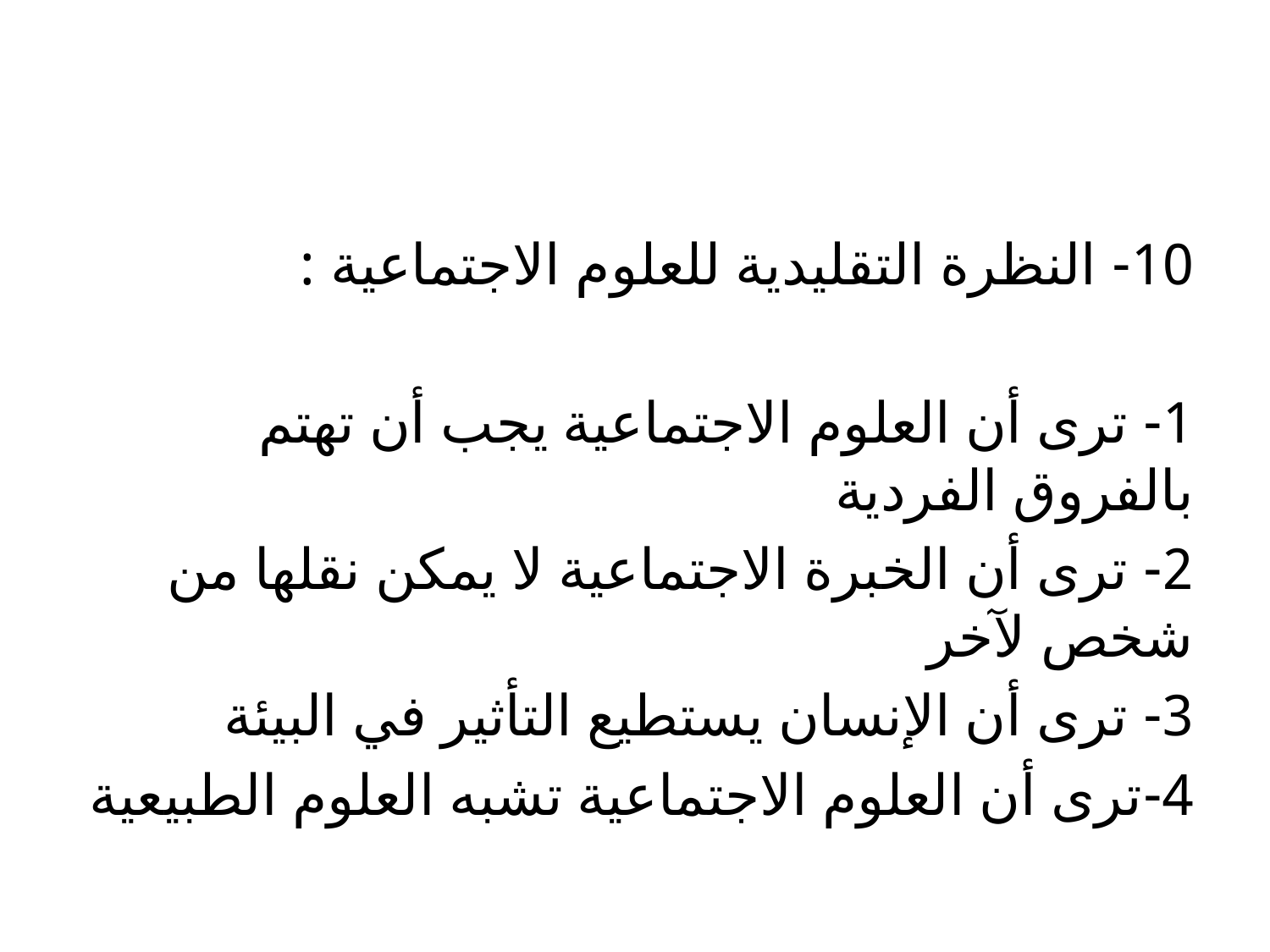

10- النظرة التقليدية للعلوم الاجتماعية :

1- ترى أن العلوم الاجتماعية يجب أن تهتم بالفروق الفردية
2- ترى أن الخبرة الاجتماعية لا يمكن نقلها من شخص لآخر
3- ترى أن الإنسان يستطيع التأثير في البيئة
4-ترى أن العلوم الاجتماعية تشبه العلوم الطبيعية